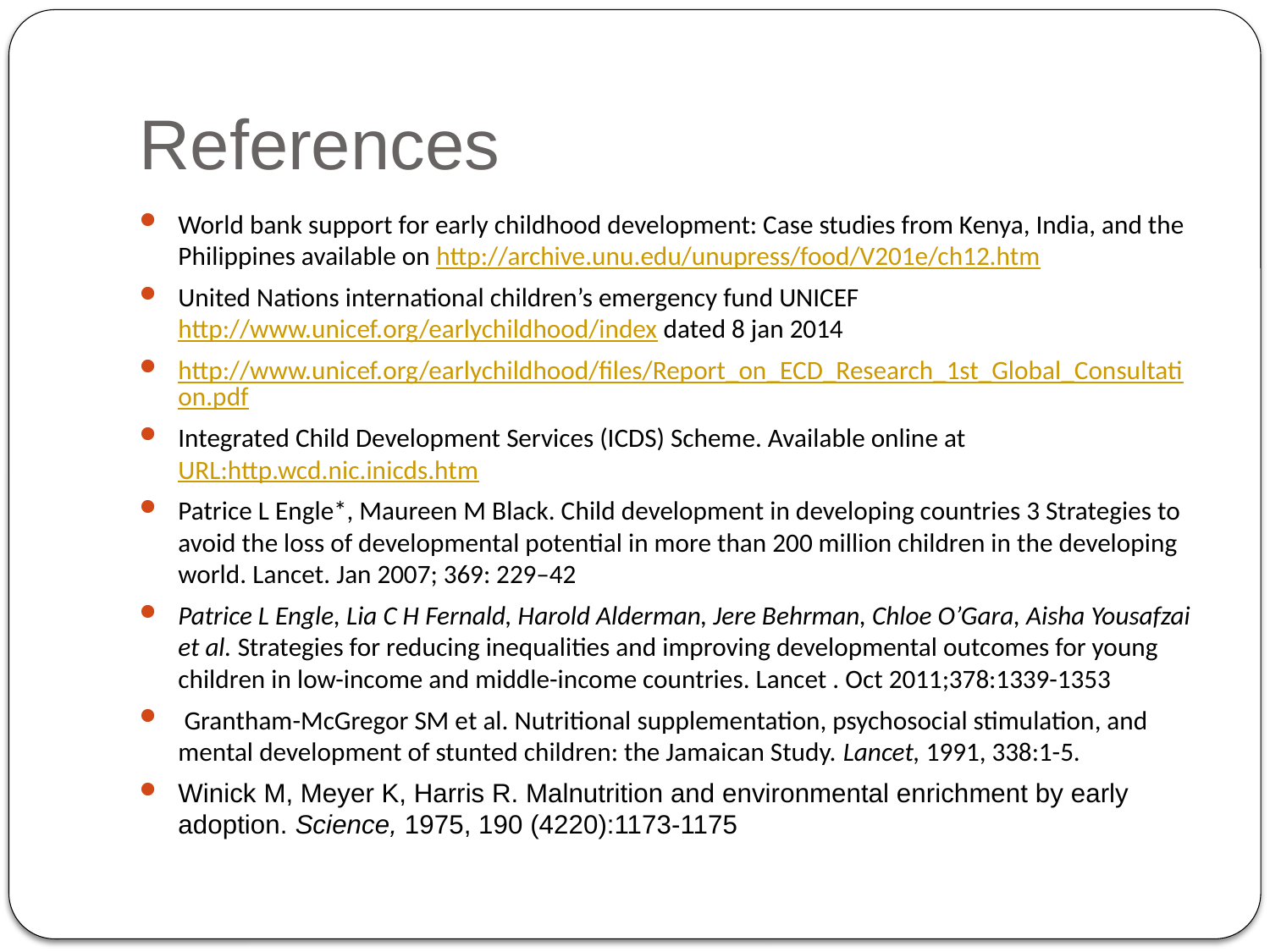

# References
World bank support for early childhood development: Case studies from Kenya, India, and the Philippines available on http://archive.unu.edu/unupress/food/V201e/ch12.htm
United Nations international children’s emergency fund UNICEF http://www.unicef.org/earlychildhood/index dated 8 jan 2014
http://www.unicef.org/earlychildhood/files/Report_on_ECD_Research_1st_Global_Consultation.pdf
Integrated Child Development Services (ICDS) Scheme. Available online at URL:http.wcd.nic.inicds.htm
Patrice L Engle*, Maureen M Black. Child development in developing countries 3 Strategies to avoid the loss of developmental potential in more than 200 million children in the developing world. Lancet. Jan 2007; 369: 229–42
Patrice L Engle, Lia C H Fernald, Harold Alderman, Jere Behrman, Chloe O’Gara, Aisha Yousafzai et al. Strategies for reducing inequalities and improving developmental outcomes for young children in low-income and middle-income countries. Lancet . Oct 2011;378:1339-1353
 Grantham-McGregor SM et al. Nutritional supplementation, psychosocial stimulation, and mental development of stunted children: the Jamaican Study. Lancet, 1991, 338:1-5.
Winick M, Meyer K, Harris R. Malnutrition and environmental enrichment by early adoption. Science, 1975, 190 (4220):1173-1175